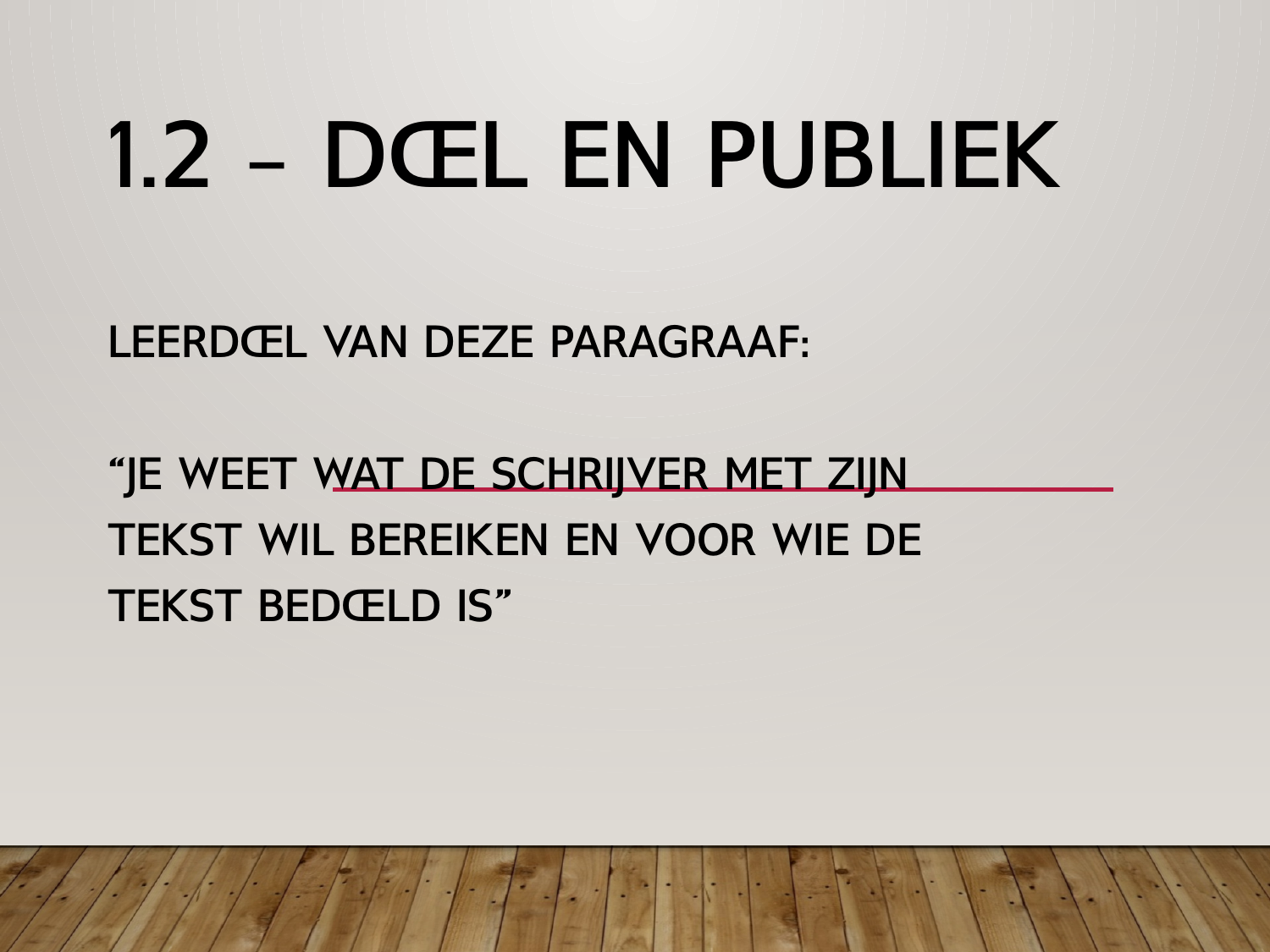

# 1.2 – Doel en publiek
Leerdoel van deze paragraaf:
“Je weet wat de schrijver met zijn tekst wil bereiken en voor wie de tekst bedoeld is”